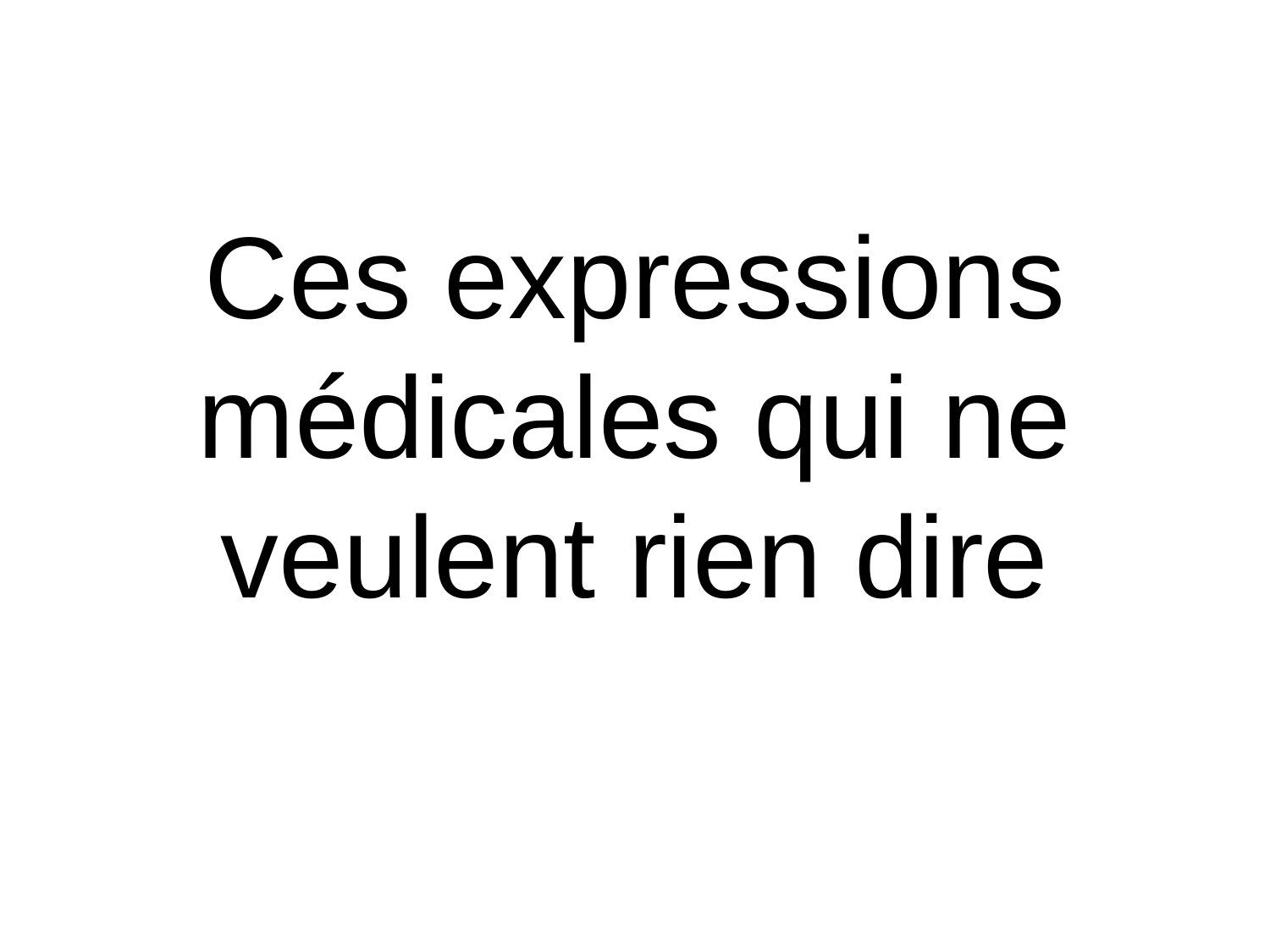

Ces expressions médicales qui ne veulent rien dire